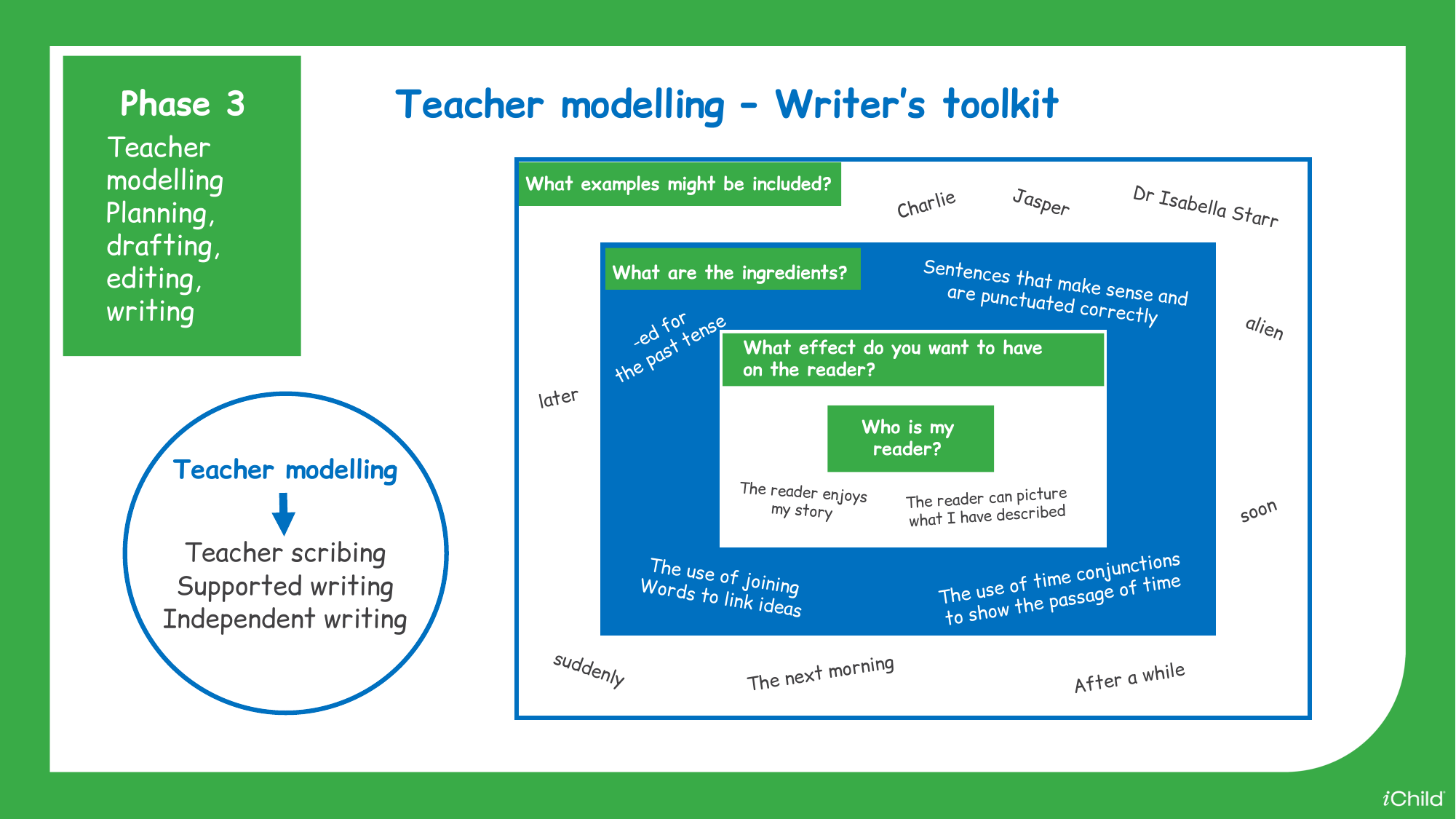

Phase 3
Teacher modelling
Planning, drafting, editing, writing
Teacher modelling – Writer’s toolkit

What examples might be included?
Jasper
Charlie
Dr Isabella Starr
alien
later
soon
suddenly
The next morning
After a while

What are the ingredients?
Sentences that make sense and are punctuated correctly
-ed for
the past tense
The use of joining
Words to link ideas
The use of time conjunctions to show the passage of time

What effect do you want to have on the reader?

The reader enjoys
my story
The reader can picture what I have described

Teacher modelling
Teacher scribing
Supported writing
Independent writing

Who is my reader?